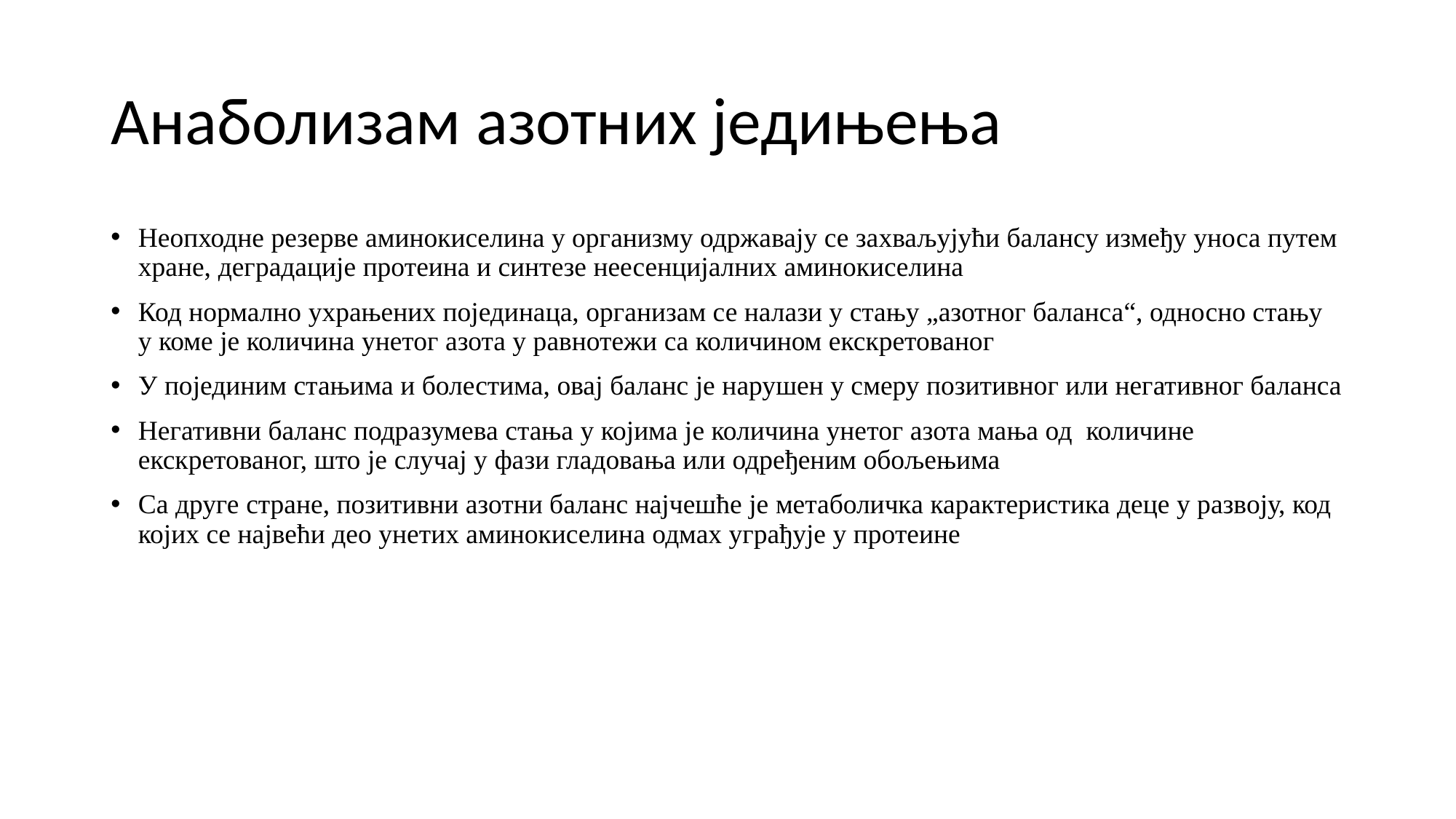

# Анаболизам азотних једињења
Неопходне резерве аминокиселина у организму одржавају се захваљујући балансу између уноса путем хране, деградације протеина и синтезе неесенцијалних аминокиселина
Код нормално ухрањених појединаца, организам се налази у стању „азотног баланса“, односно стању у коме је количина унетог азота у равнотежи са количином екскретованог
У појединим стањима и болестима, овај баланс је нарушен у смеру позитивног или негативног баланса
Негативни баланс подразумева стања у којима је количина унетог азота мања од  количине екскретованог, што је случај у фази гладовања или одређеним обољењима
Са друге стране, позитивни азотни баланс најчешће је метаболичка карактеристика деце у развоју, код којих се највећи део унетих аминокиселина одмах уграђује у протеине